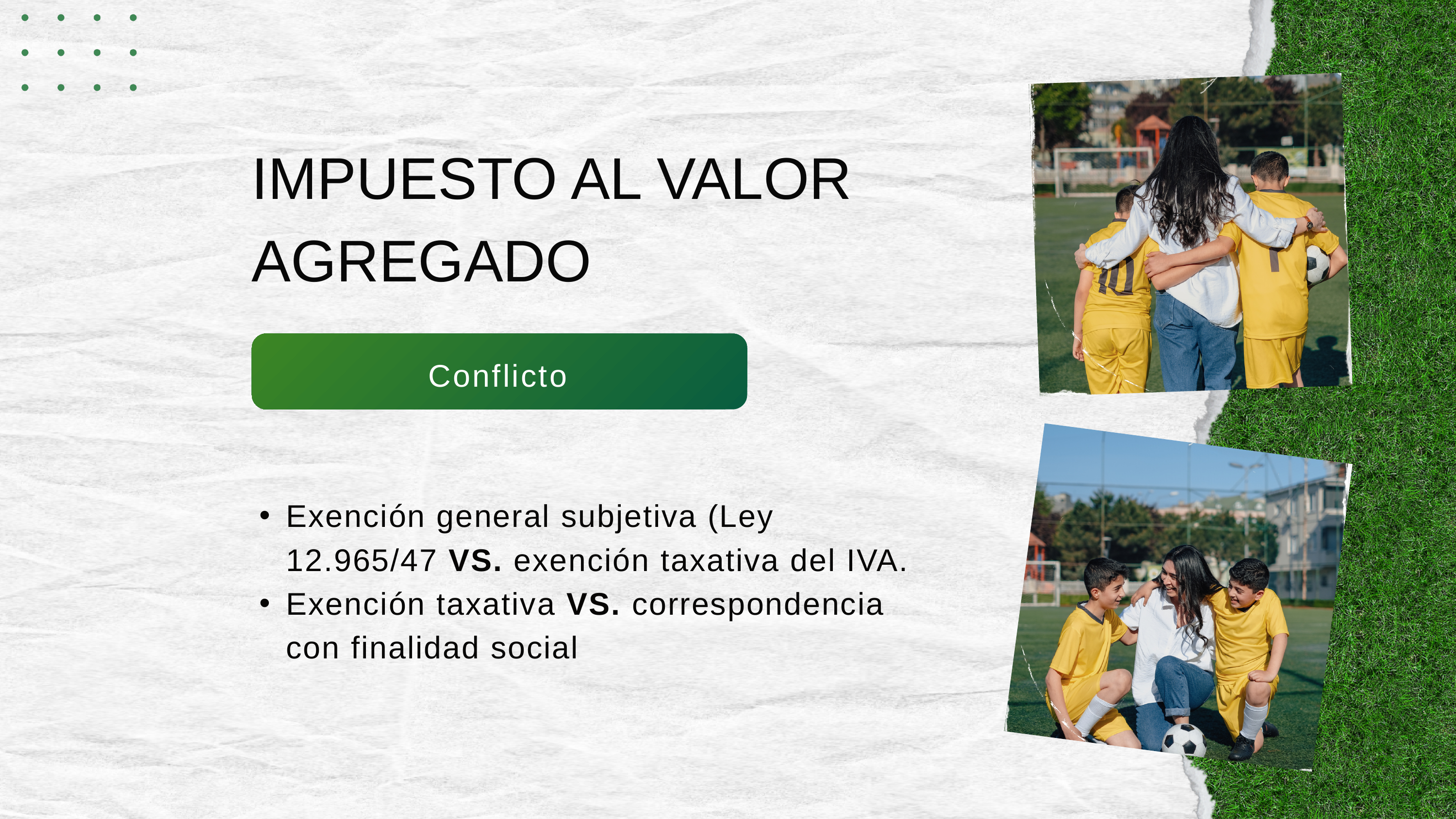

IMPUESTO AL VALOR AGREGADO

Conflicto

Exención general subjetiva (Ley 12.965/47 VS. exención taxativa del IVA.
Exención taxativa VS. correspondencia con finalidad social